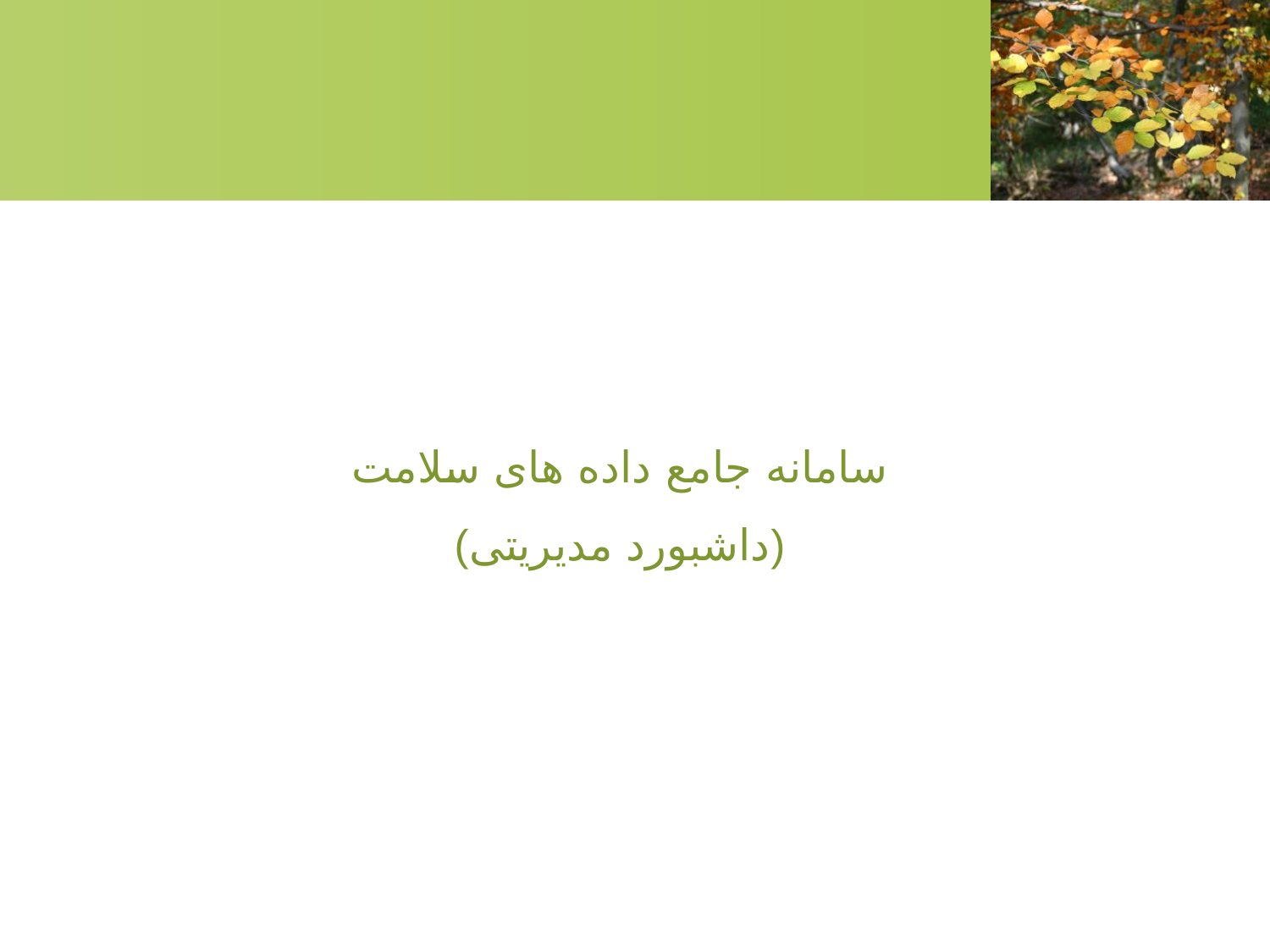

سامانه جامع داده های سلامت
(داشبورد مدیریتی)